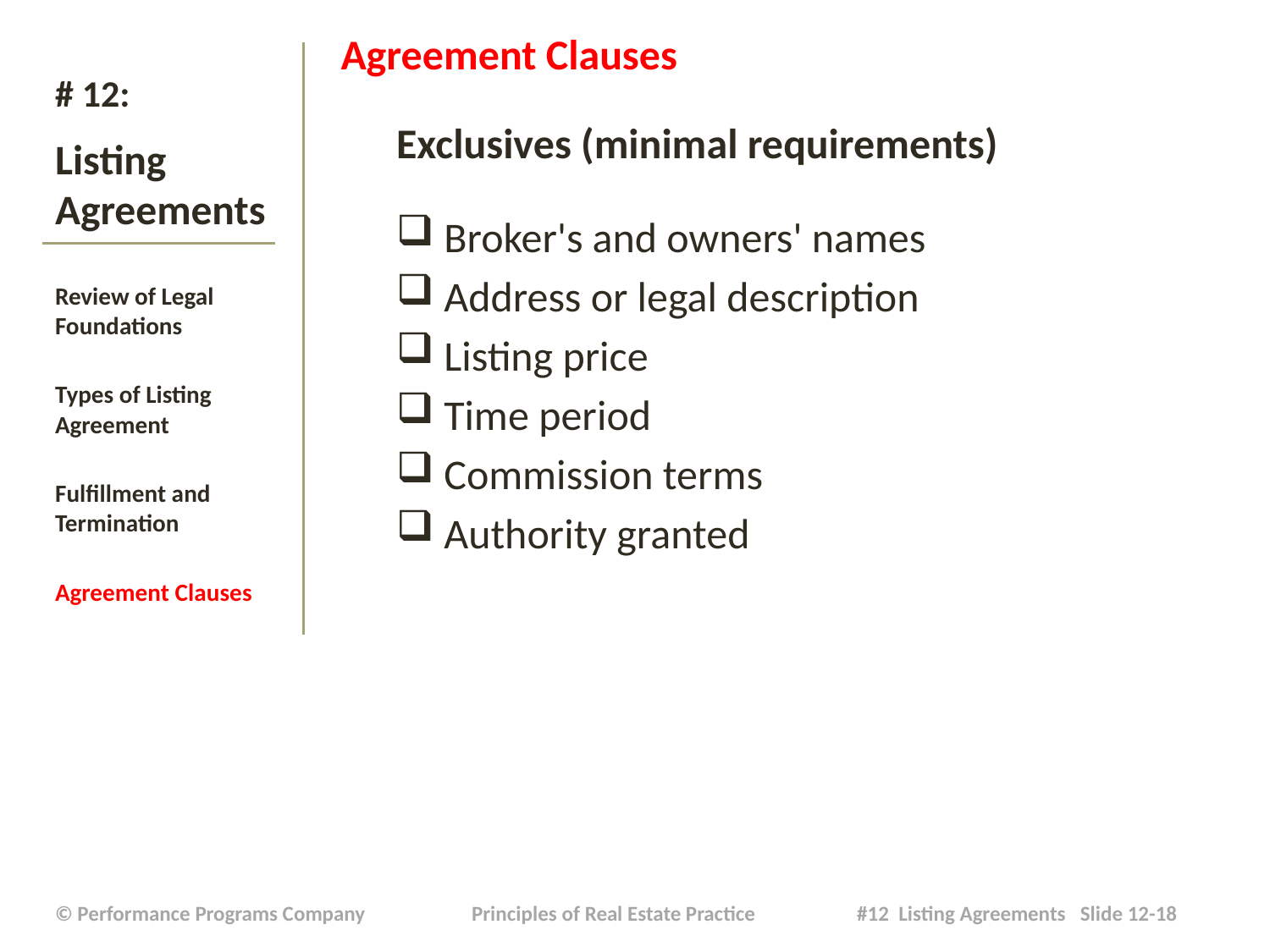

Agreement Clauses

Exclusives (minimal requirements)

Broker's and owners' names
Address or legal description
Listing price
Time period
Commission terms
Authority granted

# # 12: Listing Agreements

Review of Legal Foundations

Types of Listing Agreement

Fulfillment and Termination

Agreement Clauses

| © Performance Programs Company Principles of Real Estate Practice #12 Listing Agreements Slide 12-18 |
| --- |